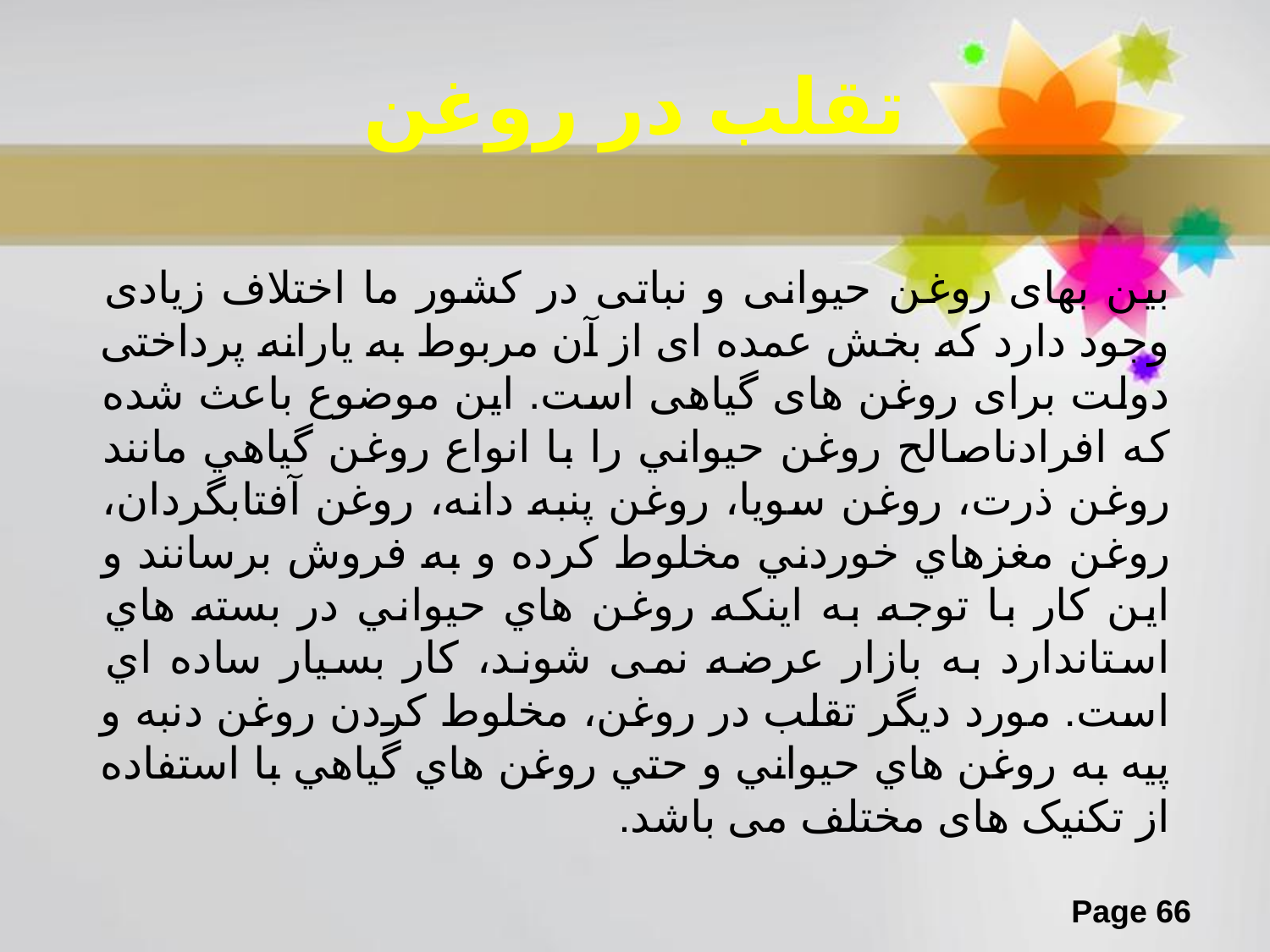

# تقلب در روغن
بین بهای روغن حیوانی و نباتی در کشور ما اختلاف زیادی وجود دارد که بخش عمده ای از آن مربوط به یارانه پرداختی دولت برای روغن های گیاهی است. این موضوع باعث شده که افرادناصالح روغن حیواني را با انواع روغن گیاهي مانند روغن ذرت، روغن سویا، روغن پنبه دانه، روغن آفتابگردان، روغن مغزهاي خوردني مخلوط کرده و به فروش برسانند و این کار با توجه به اینکه روغن هاي حیواني در بسته هاي استاندارد به بازار عرضه نمی شوند، کار بسیار ساده اي است. مورد دیگر تقلب در روغن، مخلوط کردن روغن دنبه و پیه به روغن هاي حیواني و حتي روغن هاي گیاهي با استفاده از تکنیک های مختلف می باشد.